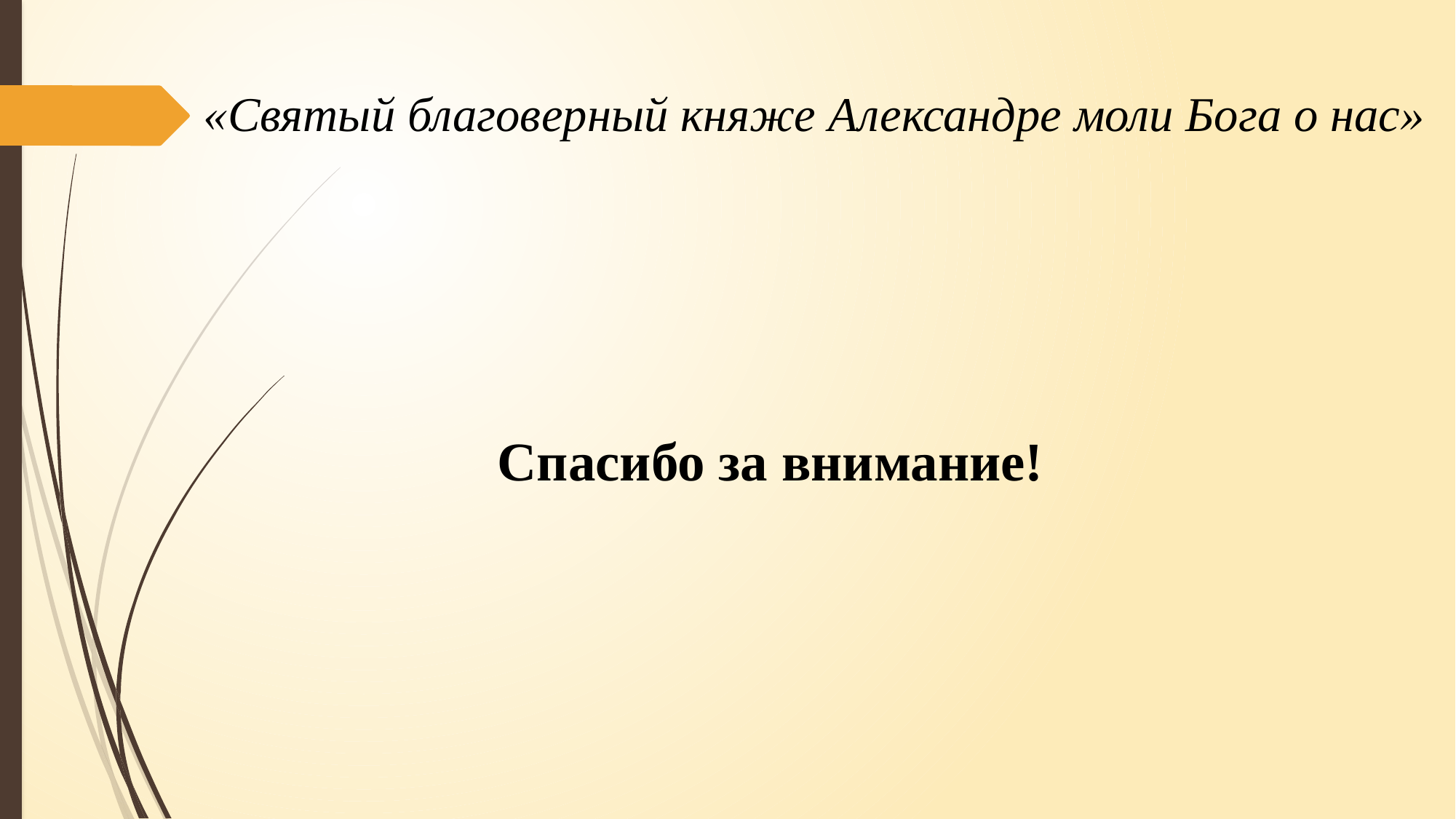

«Святый благоверный княже Александре моли Бога о нас»
Спасибо за внимание!